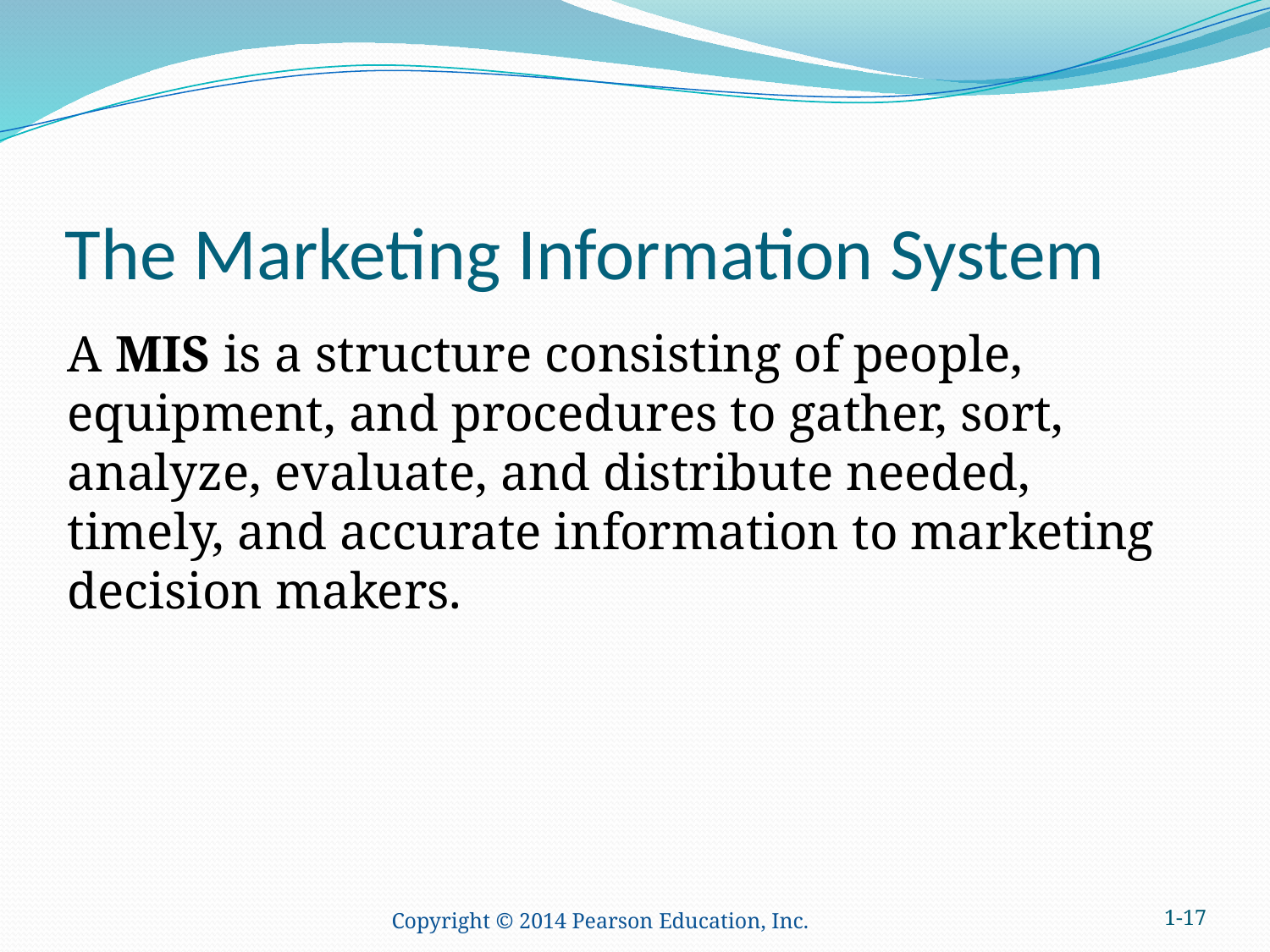

# The Marketing Information System
A MIS is a structure consisting of people, equipment, and procedures to gather, sort, analyze, evaluate, and distribute needed, timely, and accurate information to marketing decision makers.
Copyright © 2014 Pearson Education, Inc.
1-17